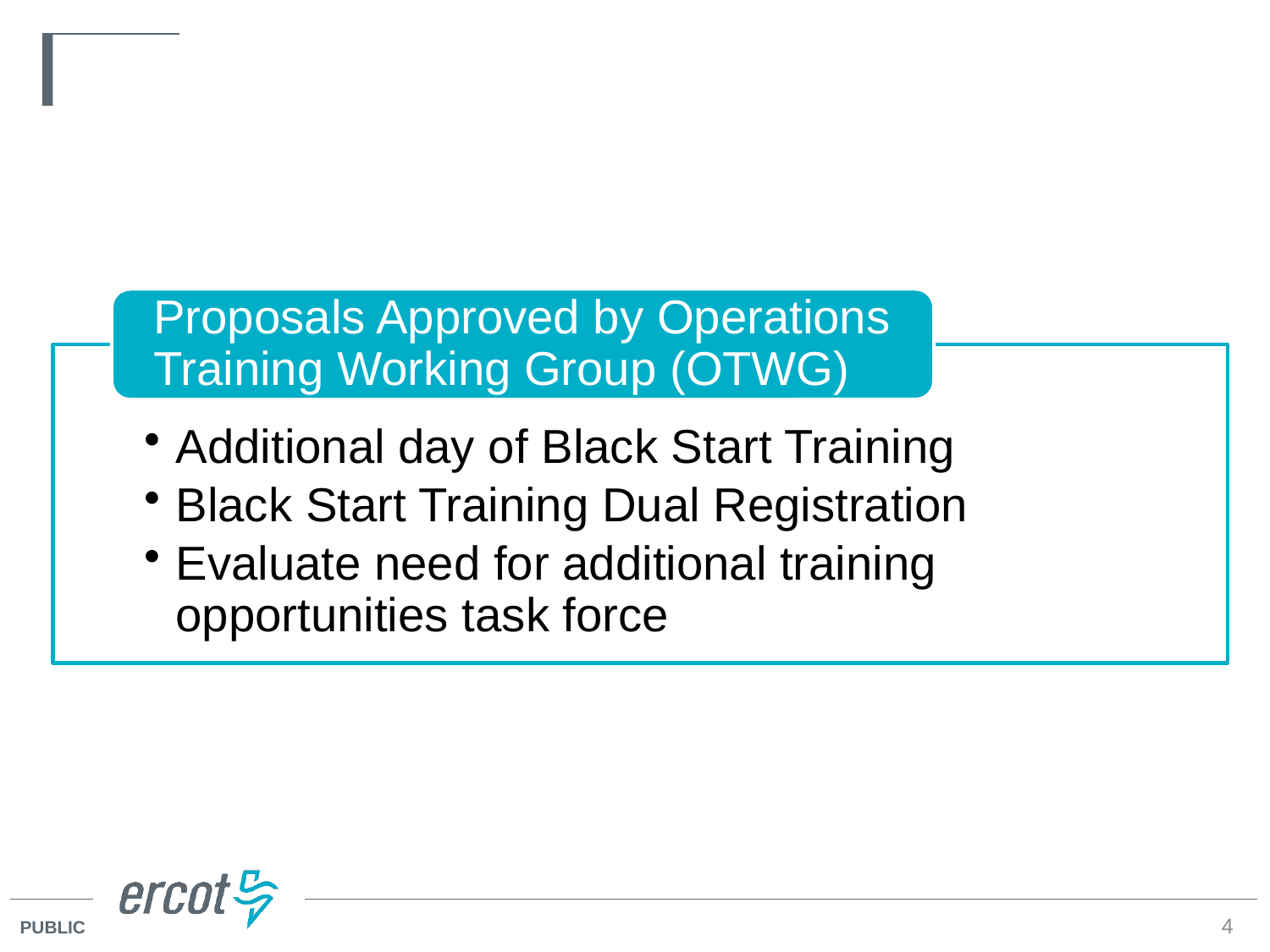

Additional day of Black Start Training
Black Start Training Dual Registration
Evaluate need for additional training opportunities task force
Proposals Approved by Operations Training Working Group (OTWG)
4